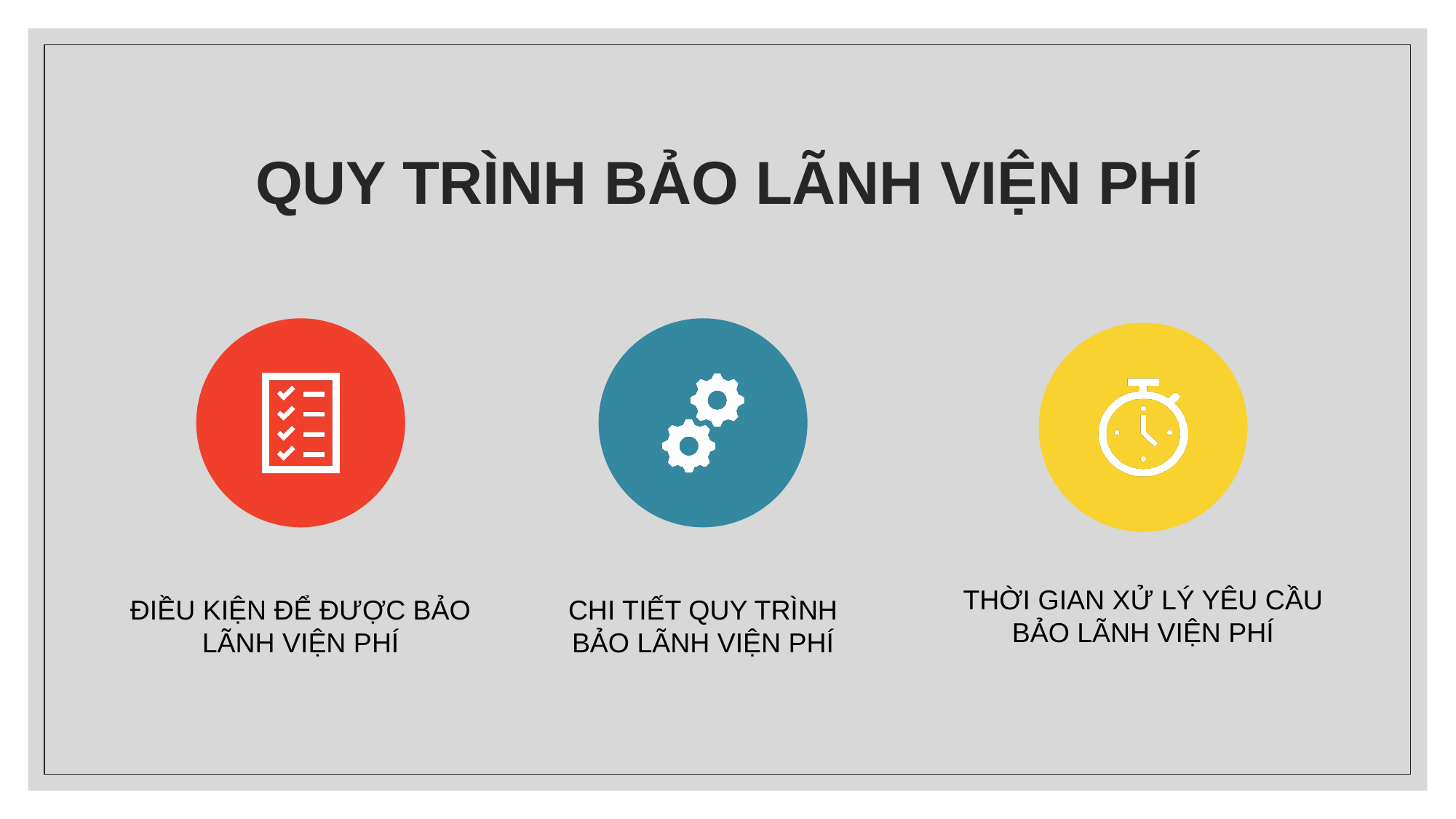

# QUY TRÌNH BẢO LÃNH VIỆN PHÍ
ĐiềU kiện để được bảo lãnh viện phí
Chi tiết quy trình bảo lãnh viện phí
THỜI GIAN XỬ LÝ YÊU CẦU BẢO LÃNH VIỆN PHÍ